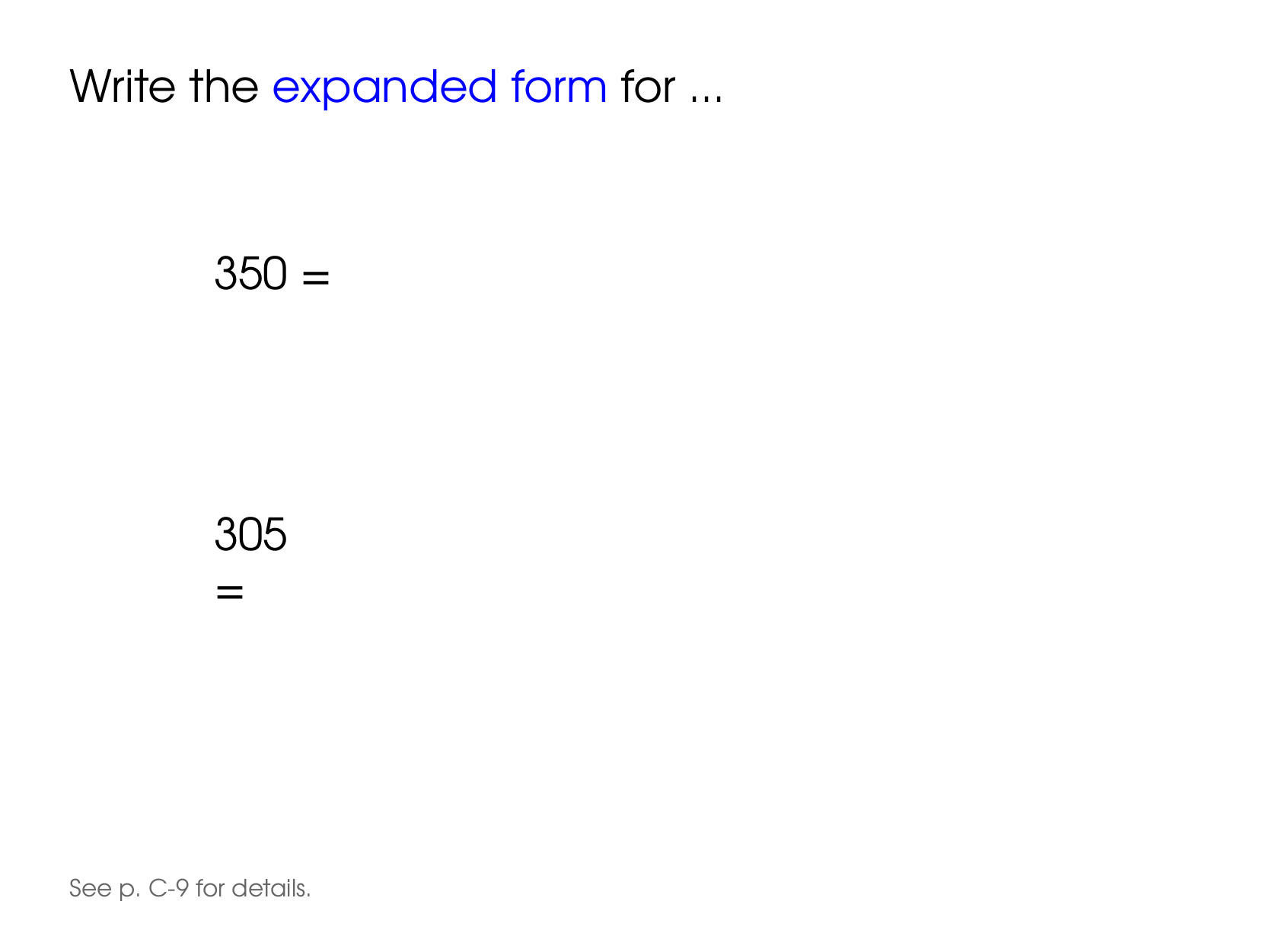

Write the expanded form for ...
350 =
305 =
See p. C-9 for details.